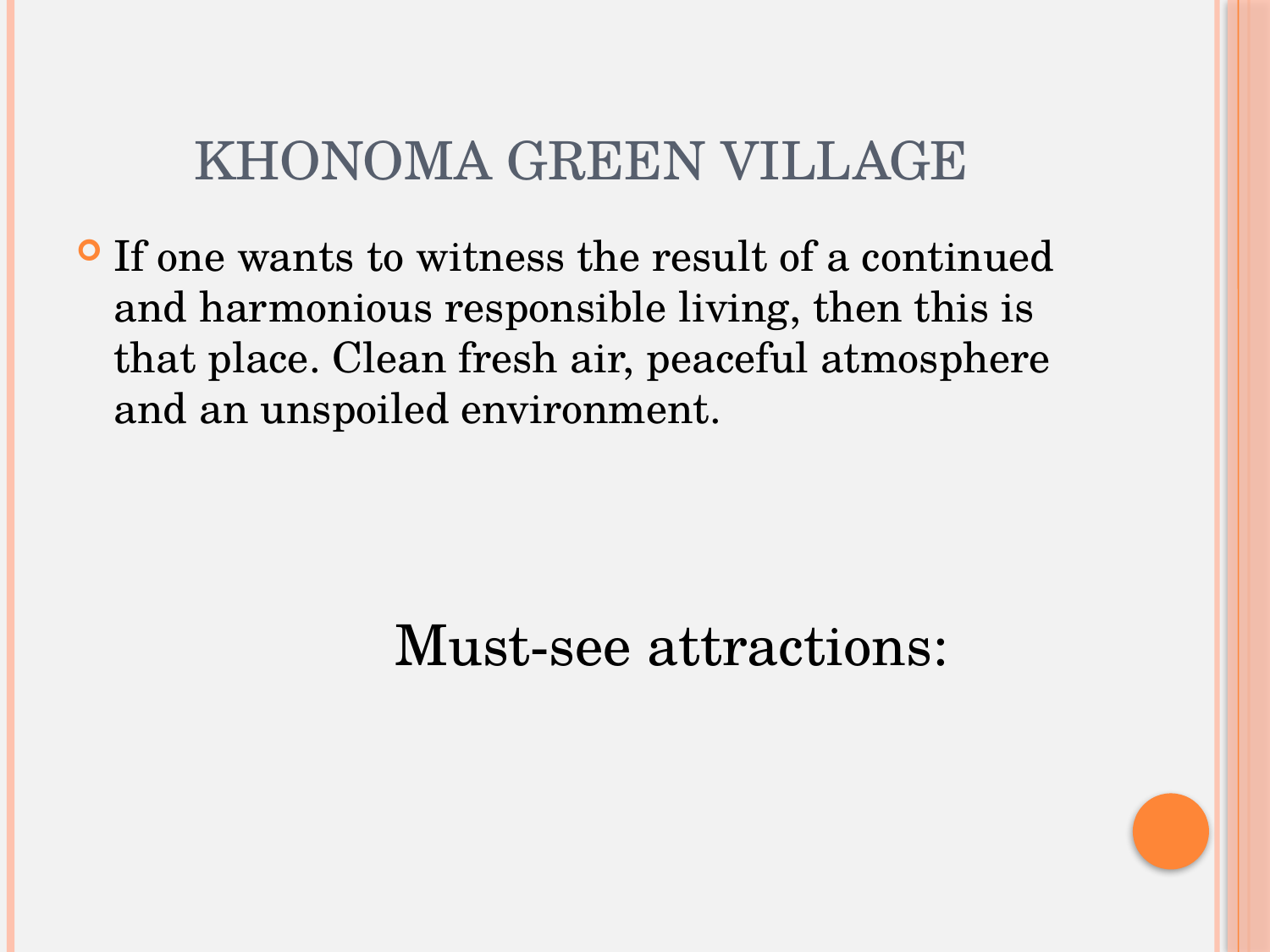

# KHONOMA GREEN VILLAGE
If one wants to witness the result of a continued and harmonious responsible living, then this is that place. Clean fresh air, peaceful atmosphere and an unspoiled environment.
Must-see attractions: